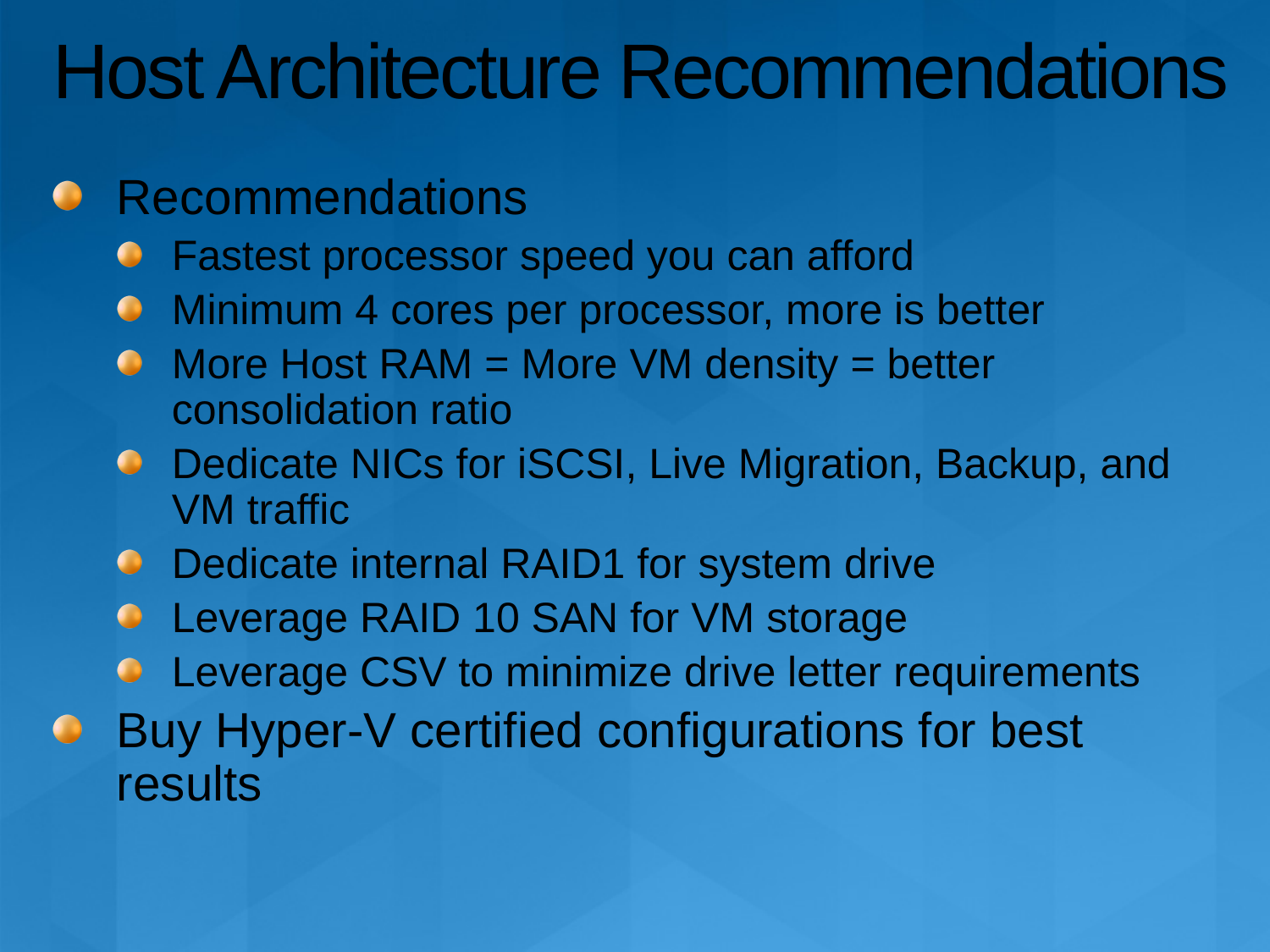

# Host Architecture Recommendations
Recommendations
Fastest processor speed you can afford
Minimum 4 cores per processor, more is better
More Host RAM = More VM density = better consolidation ratio
Dedicate NICs for iSCSI, Live Migration, Backup, and VM traffic
Dedicate internal RAID1 for system drive
Leverage RAID 10 SAN for VM storage
Leverage CSV to minimize drive letter requirements
Buy Hyper-V certified configurations for best results